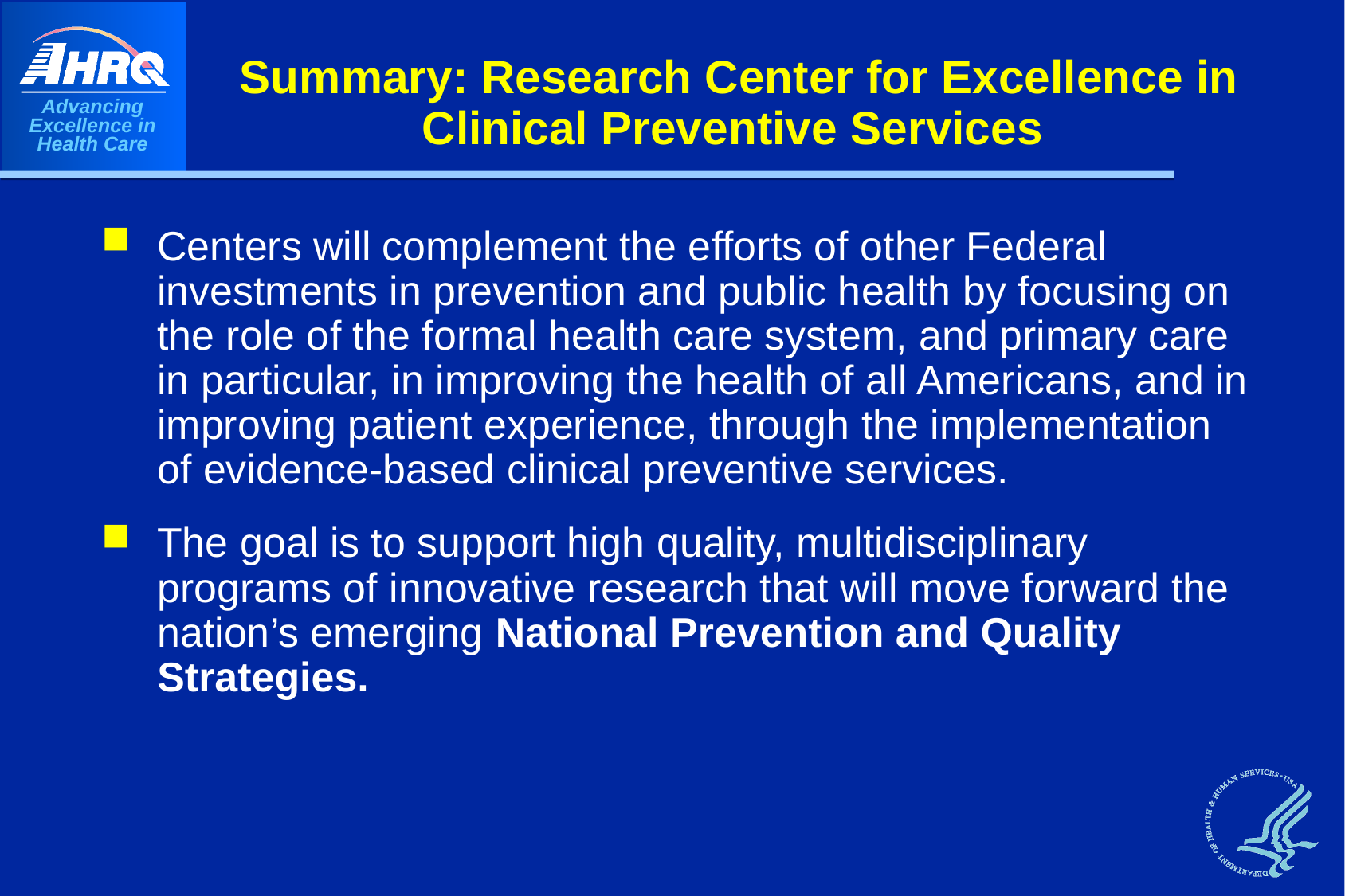

Summary: Research Center for Excellence in Clinical Preventive Services
Centers will complement the efforts of other Federal investments in prevention and public health by focusing on the role of the formal health care system, and primary care in particular, in improving the health of all Americans, and in improving patient experience, through the implementation of evidence-based clinical preventive services.

The goal is to support high quality, multidisciplinary programs of innovative research that will move forward the nation’s emerging National Prevention and Quality Strategies.